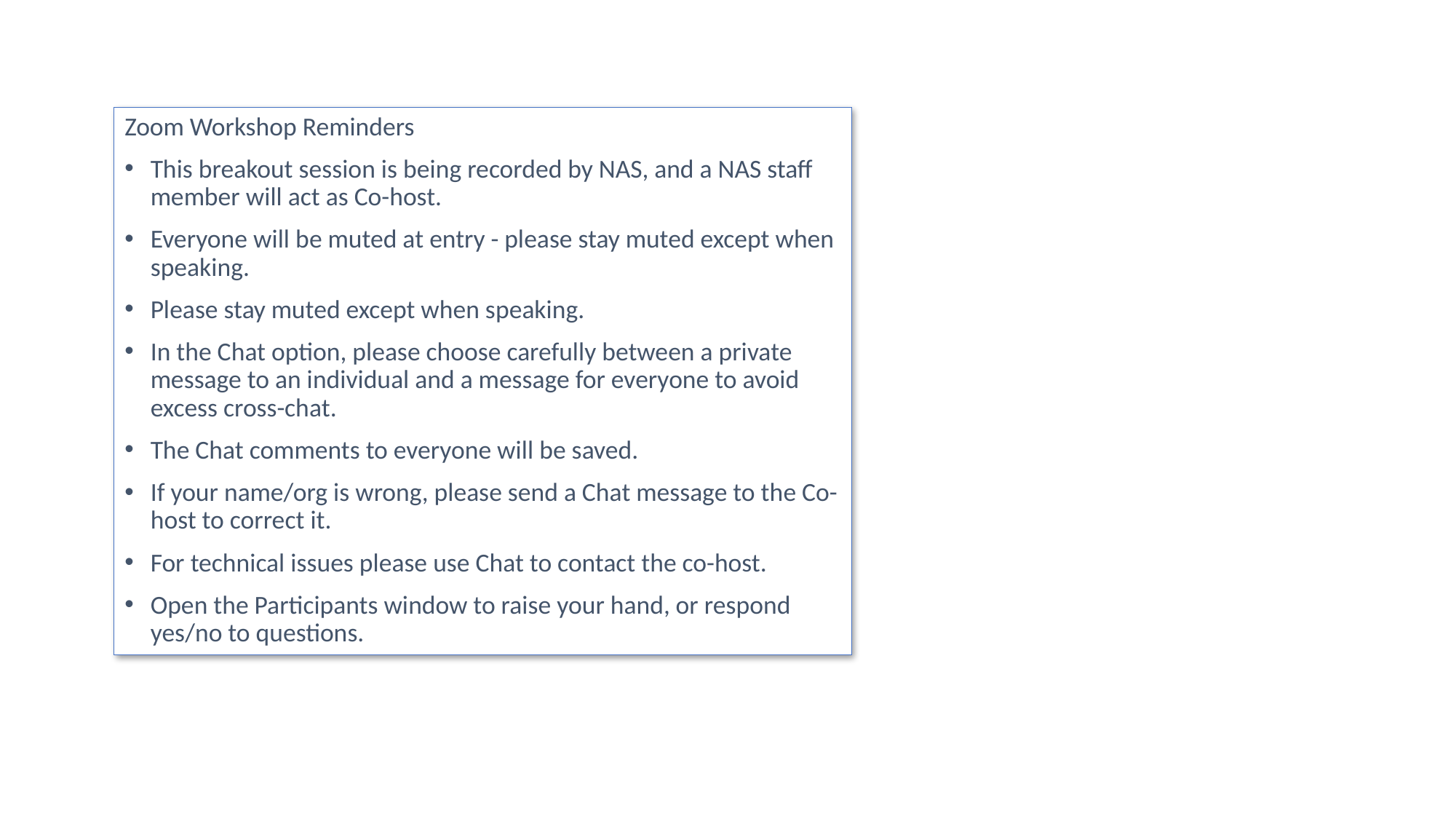

Zoom Workshop Reminders
This breakout session is being recorded by NAS, and a NAS staff member will act as Co-host.
Everyone will be muted at entry - please stay muted except when speaking.
Please stay muted except when speaking.
In the Chat option, please choose carefully between a private message to an individual and a message for everyone to avoid excess cross-chat.
The Chat comments to everyone will be saved.
If your name/org is wrong, please send a Chat message to the Co-host to correct it.
For technical issues please use Chat to contact the co-host.
Open the Participants window to raise your hand, or respond yes/no to questions.